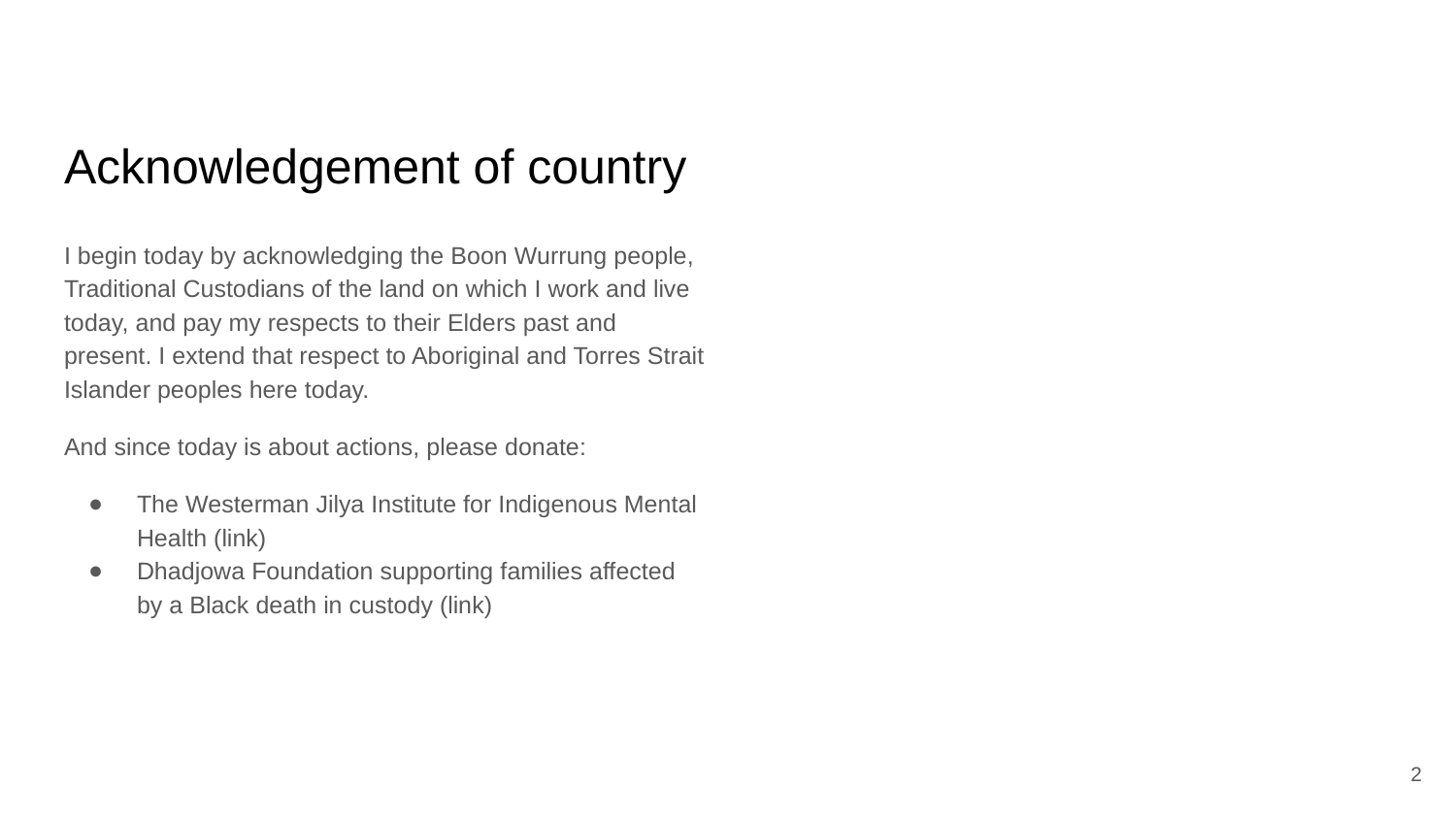

# Acknowledgement of country
I begin today by acknowledging the Boon Wurrung people, Traditional Custodians of the land on which I work and live today, and pay my respects to their Elders past and present. I extend that respect to Aboriginal and Torres Strait Islander peoples here today.
And since today is about actions, please donate:
The Westerman Jilya Institute for Indigenous Mental Health (link)
Dhadjowa Foundation supporting families affected by a Black death in custody (link)

2